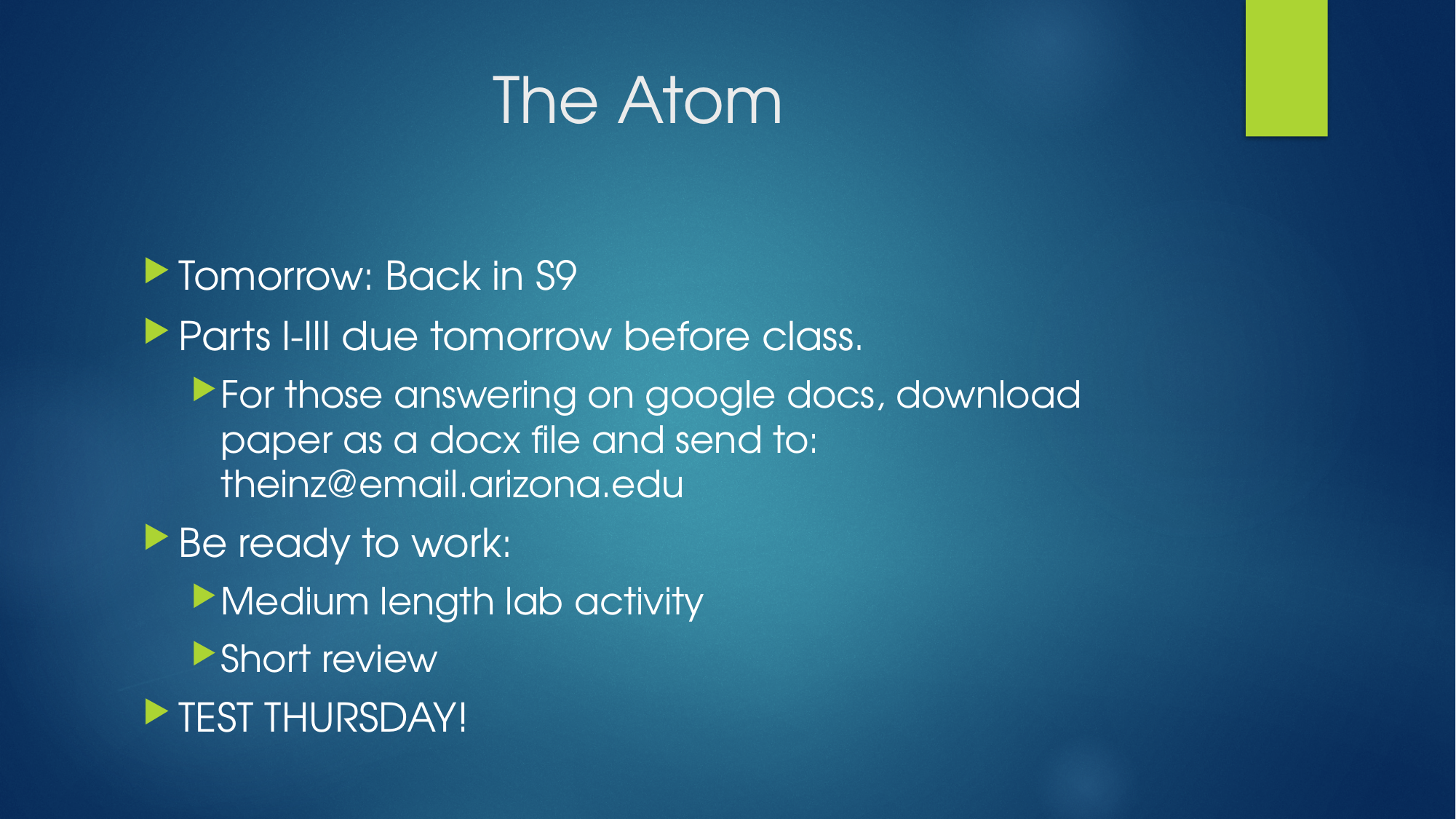

# The Atom
Tomorrow: Back in S9
Parts I-III due tomorrow before class.
For those answering on google docs, download paper as a docx file and send to: theinz@email.arizona.edu
Be ready to work:
Medium length lab activity
Short review
TEST THURSDAY!